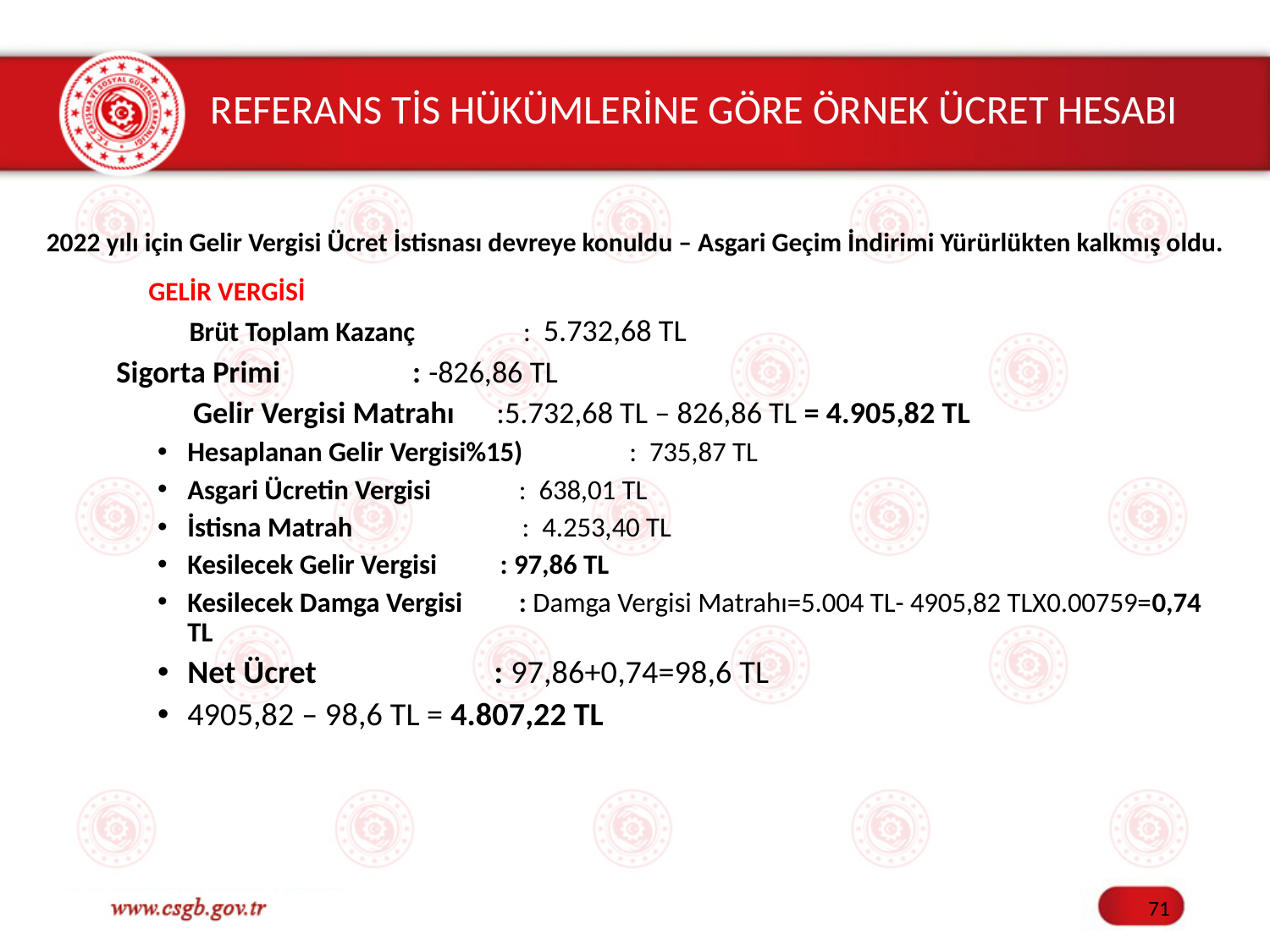

# REFERANS TİS HÜKÜMLERİNE GÖRE ÖRNEK ÜCRET HESABI
2022 yılı için Gelir Vergisi Ücret İstisnası devreye konuldu – Asgari Geçim İndirimi Yürürlükten kalkmış oldu.
		GELİR VERGİSİ
                 Brüt Toplam Kazanç	:  5.732,68 TL
	     Sigorta Primi                   : -826,86 TL
                Gelir Vergisi Matrahı      :5.732,68 TL – 826,86 TL = 4.905,82 TL
Hesaplanan Gelir Vergisi%15)	:  735,87 TL
Asgari Ücretin Vergisi	:  638,01 TL
İstisna Matrah	                  :  4.253,40 TL
Kesilecek Gelir Vergisi          : 97,86 TL
Kesilecek Damga Vergisi	: Damga Vergisi Matrahı=5.004 TL- 4905,82 TLX0.00759=0,74 TL
Net Ücret                        : 97,86+0,74=98,6 TL
4905,82 – 98,6 TL = 4.807,22 TL

71